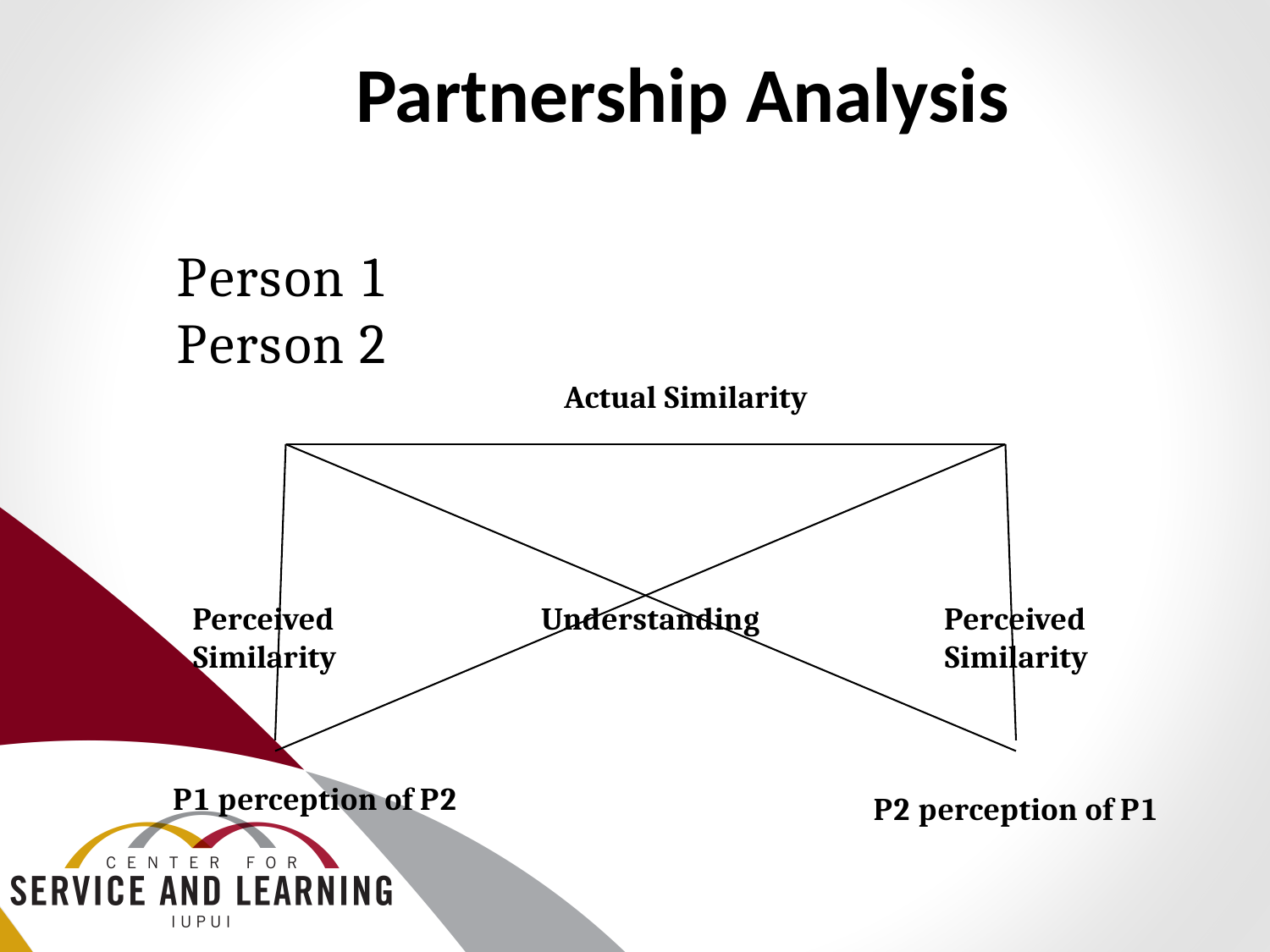

# Partnership Analysis

	Person 1							Person 2
Actual Similarity
Perceived Similarity
Understanding
Perceived Similarity
P1 perception of P2
P2 perception of P1